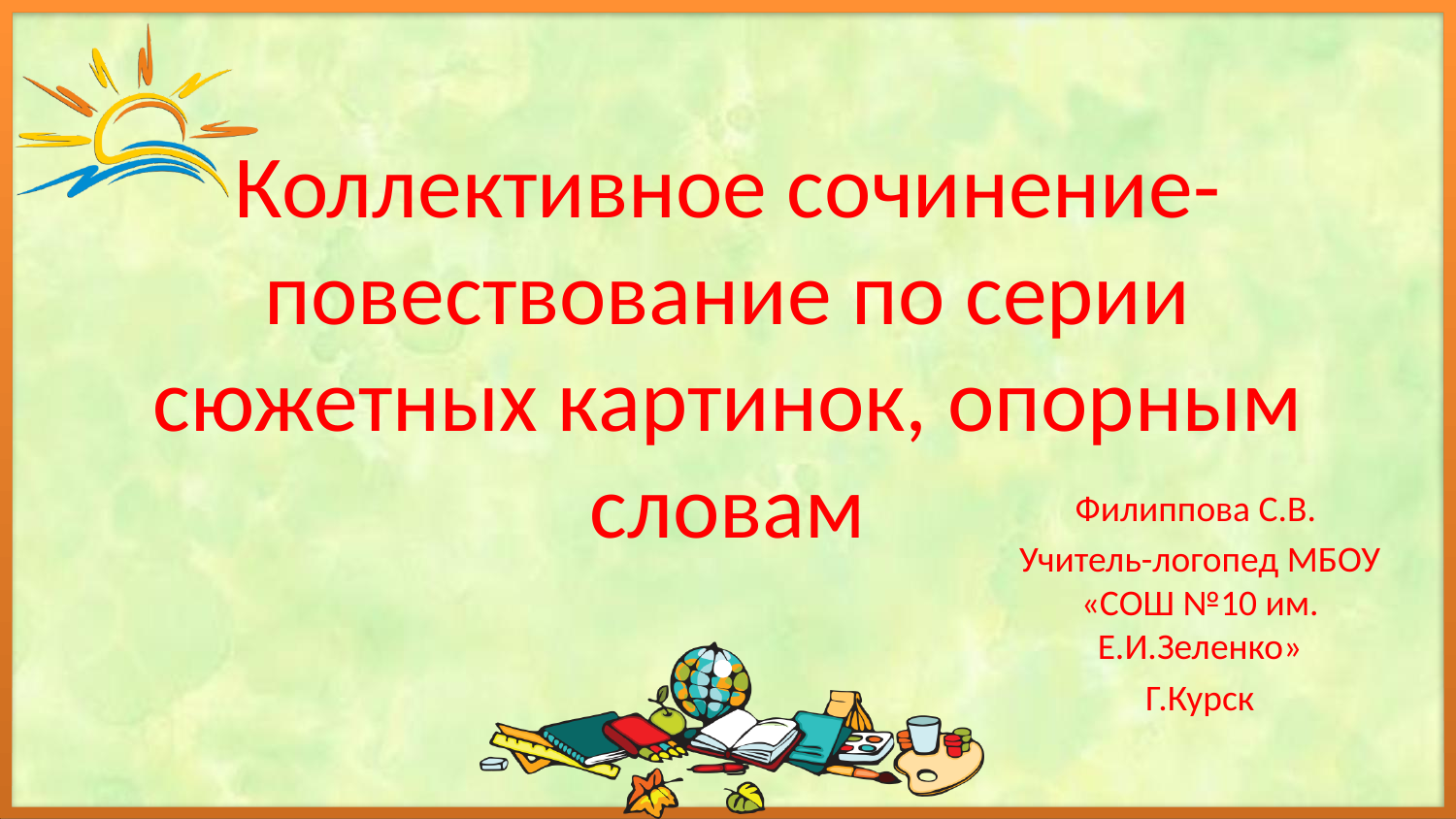

# Коллективное сочинение-повествование по серии сюжетных картинок, опорным словам
Филиппова С.В.
Учитель-логопед МБОУ «СОШ №10 им. Е.И.Зеленко»
Г.Курск